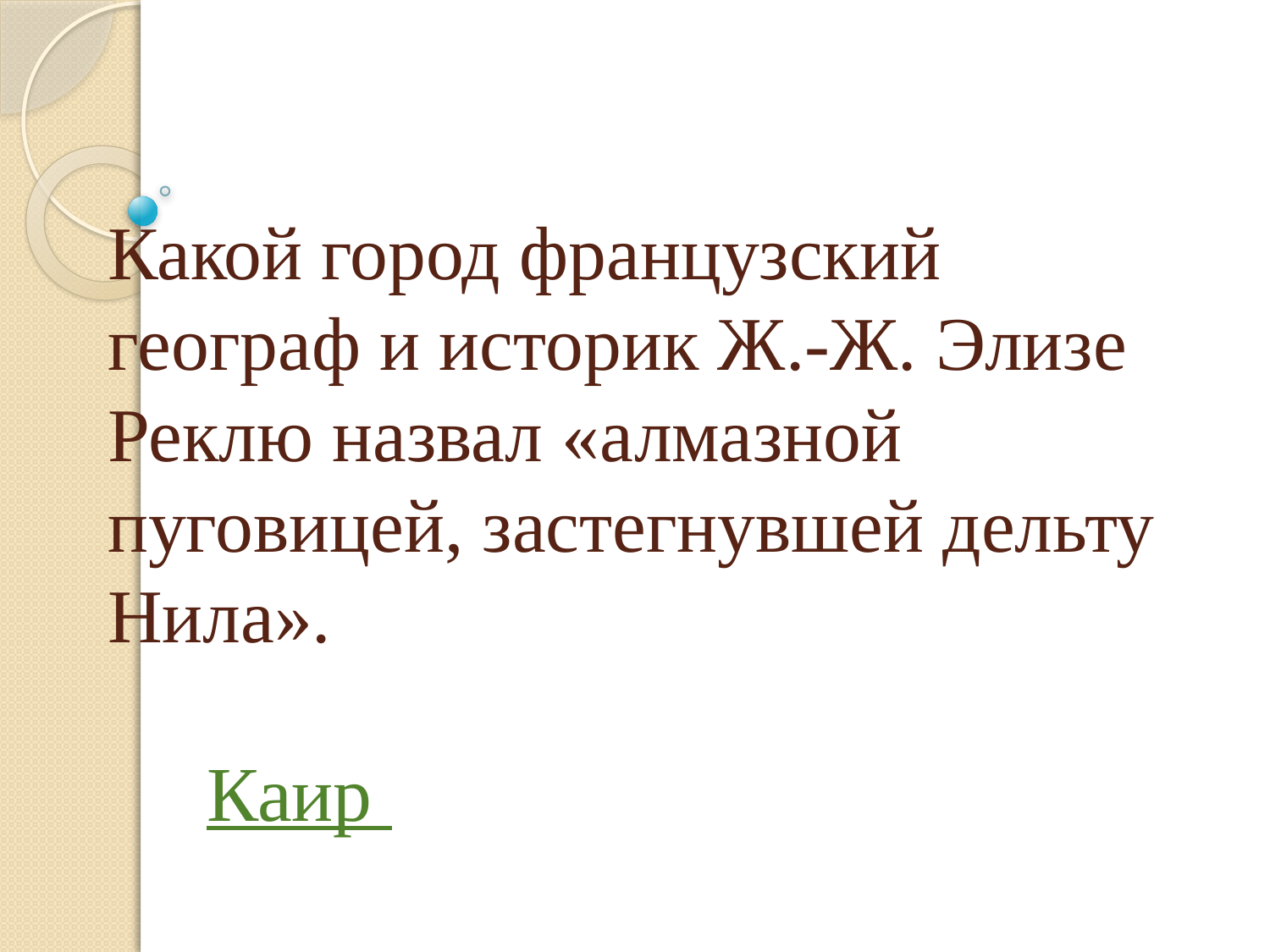

# Какой город французский географ и историк Ж.-Ж. Элизе Реклю назвал «алмазной пуговицей, застегнувшей дельту Нила».
Каир